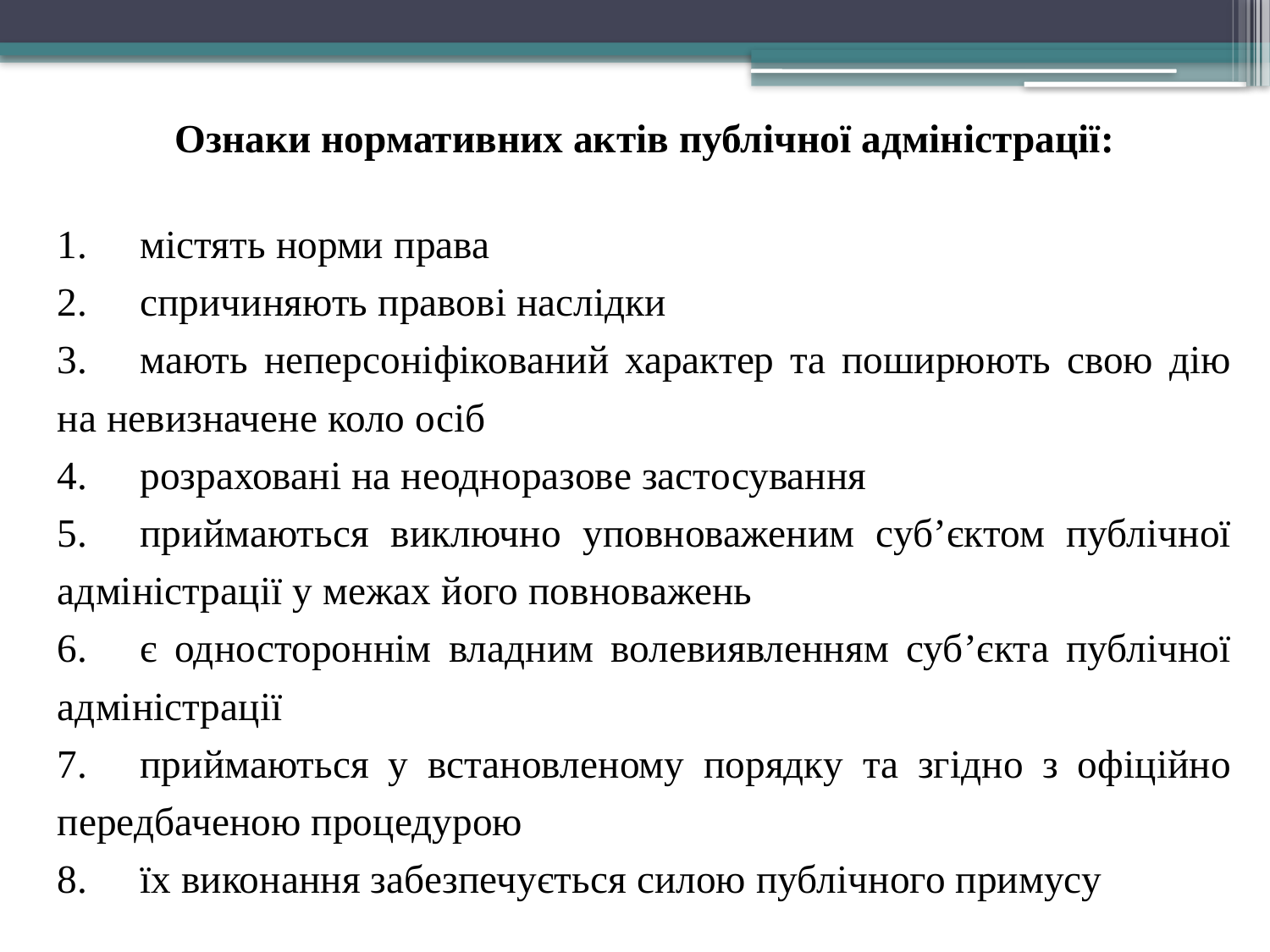

Ознаки нормативних актів публічної адміністрації:

1.	містять норми права
2.	спричиняють правові наслідки
3.	мають неперсоніфікований характер та поширюють свою дію на невизначене коло осіб
4.	розраховані на неодноразове застосування
5.	приймаються виключно уповноваженим суб’єктом публічної адміністрації у межах його повноважень
6.	є одностороннім владним волевиявленням суб’єкта публічної адміністрації
7.	приймаються у встановленому порядку та згідно з офіційно передбаченою процедурою
8.	їх виконання забезпечується силою публічного примусу